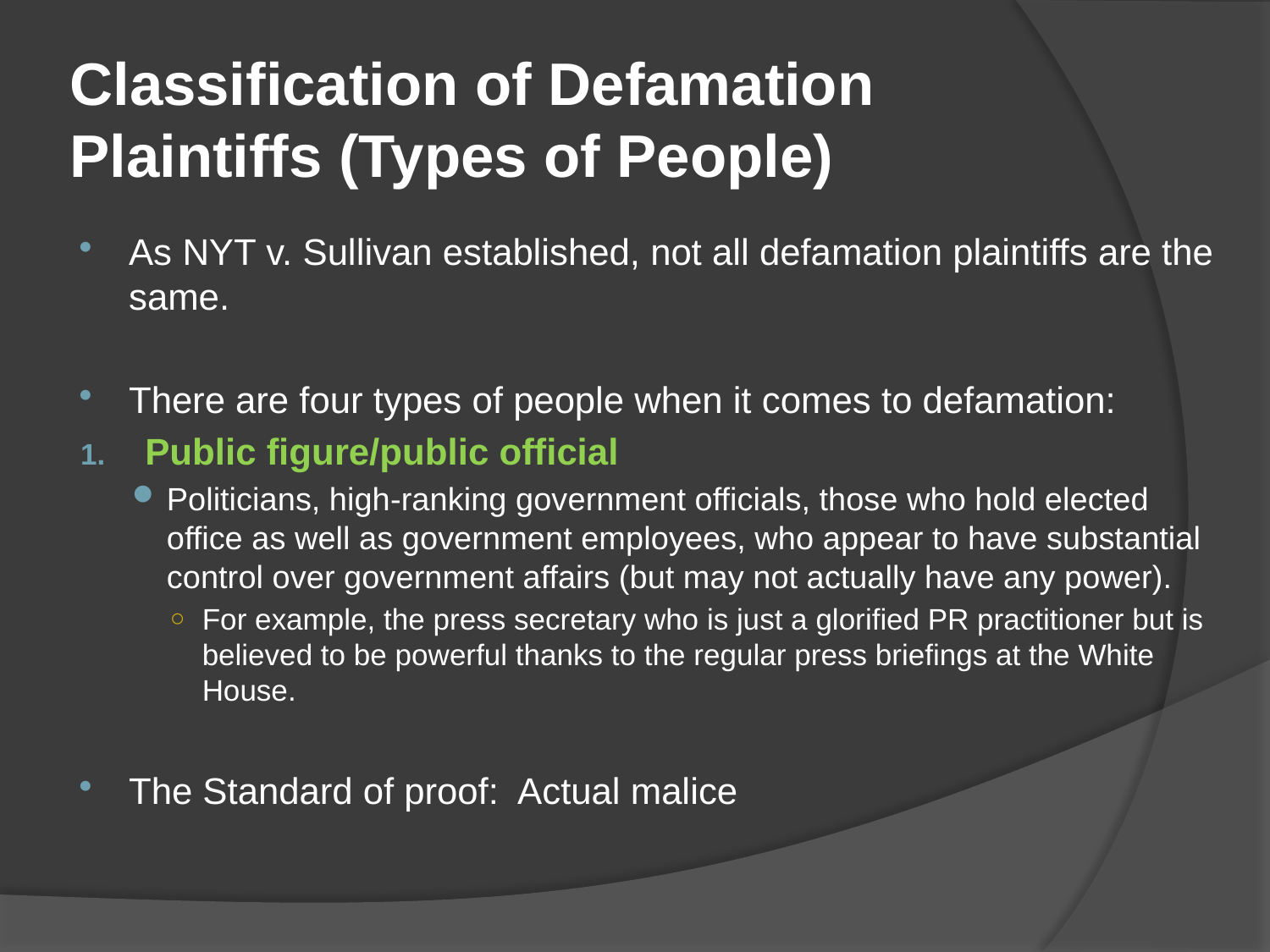

# Classification of Defamation Plaintiffs (Types of People)
As NYT v. Sullivan established, not all defamation plaintiffs are the same.

There are four types of people when it comes to defamation:
Public figure/public official
Politicians, high-ranking government officials, those who hold elected office as well as government employees, who appear to have substantial control over government affairs (but may not actually have any power).
For example, the press secretary who is just a glorified PR practitioner but is believed to be powerful thanks to the regular press briefings at the White House.

The Standard of proof:  Actual malice